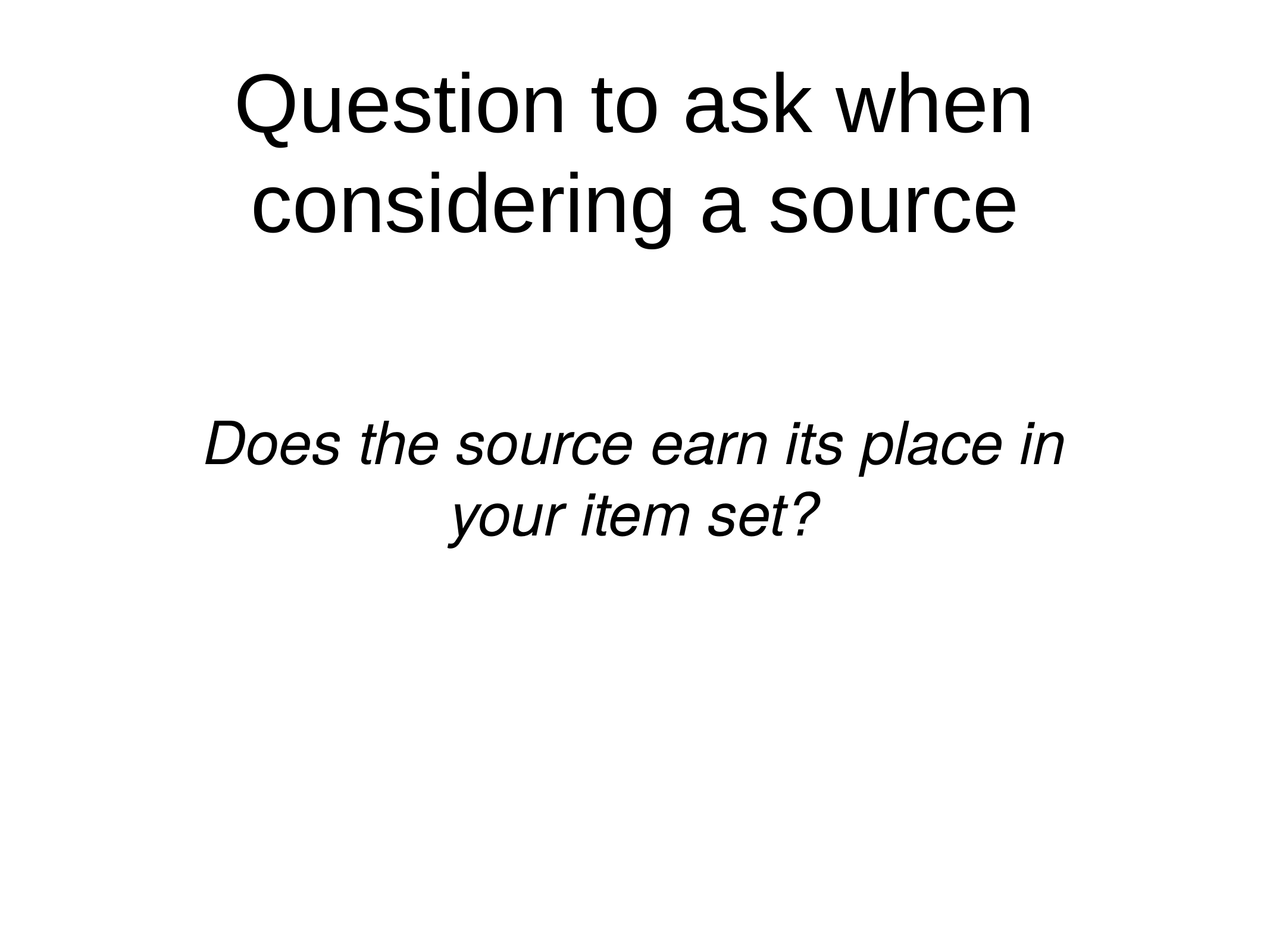

# Question to ask when considering a source
Does the source earn its place in your item set?